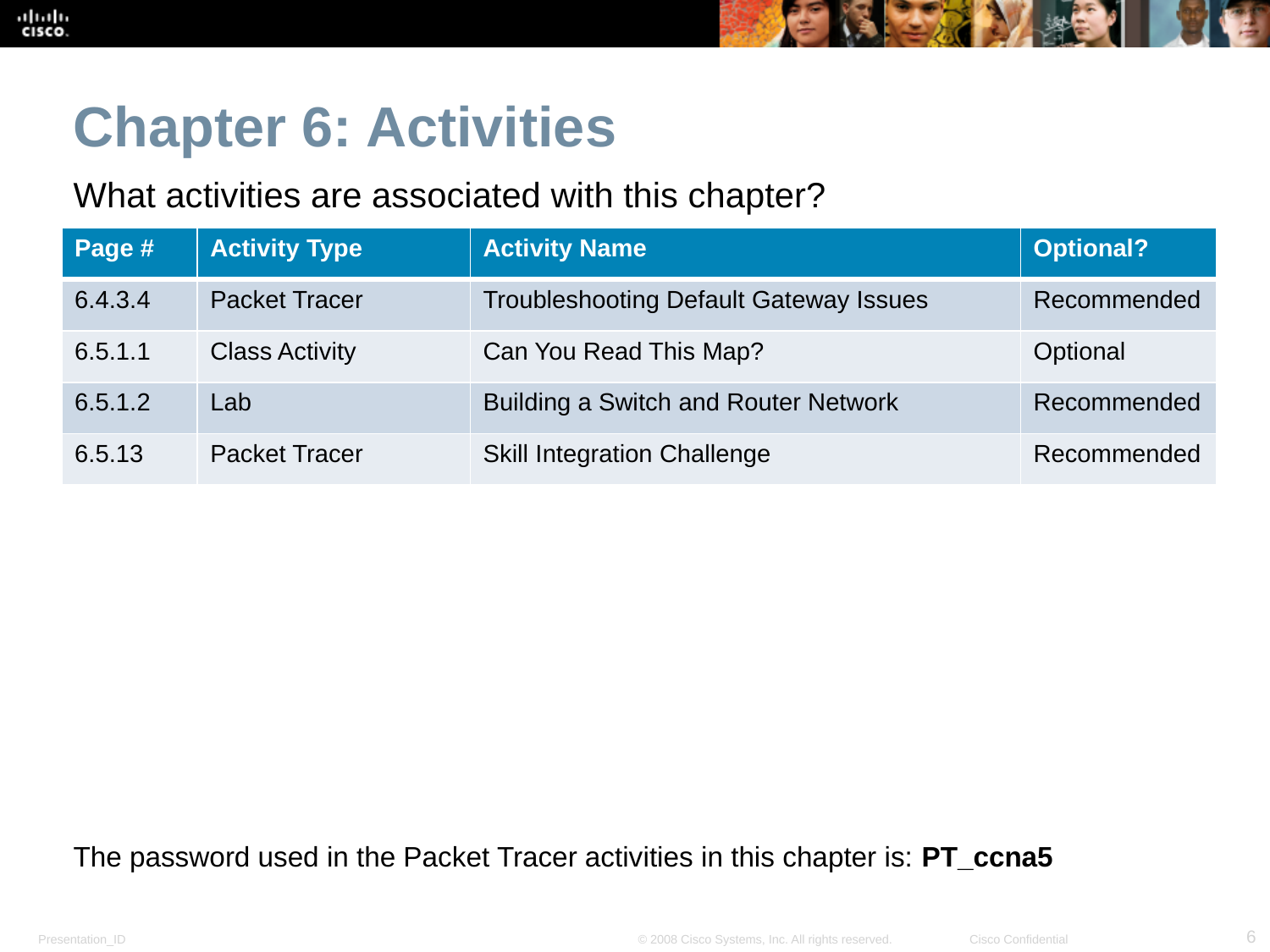

Chapter 6: Activities
What activities are associated with this chapter?

| Page # | Activity Type | Activity Name | Optional? |
| --- | --- | --- | --- |
| 6.4.3.4 | Packet Tracer | Troubleshooting Default Gateway Issues | Recommended |
| 6.5.1.1 | Class Activity | Can You Read This Map? | Optional |
| 6.5.1.2 | Lab | Building a Switch and Router Network | Recommended |
| 6.5.13 | Packet Tracer | Skill Integration Challenge | Recommended |
The password used in the Packet Tracer activities in this chapter is: PT_ccna5